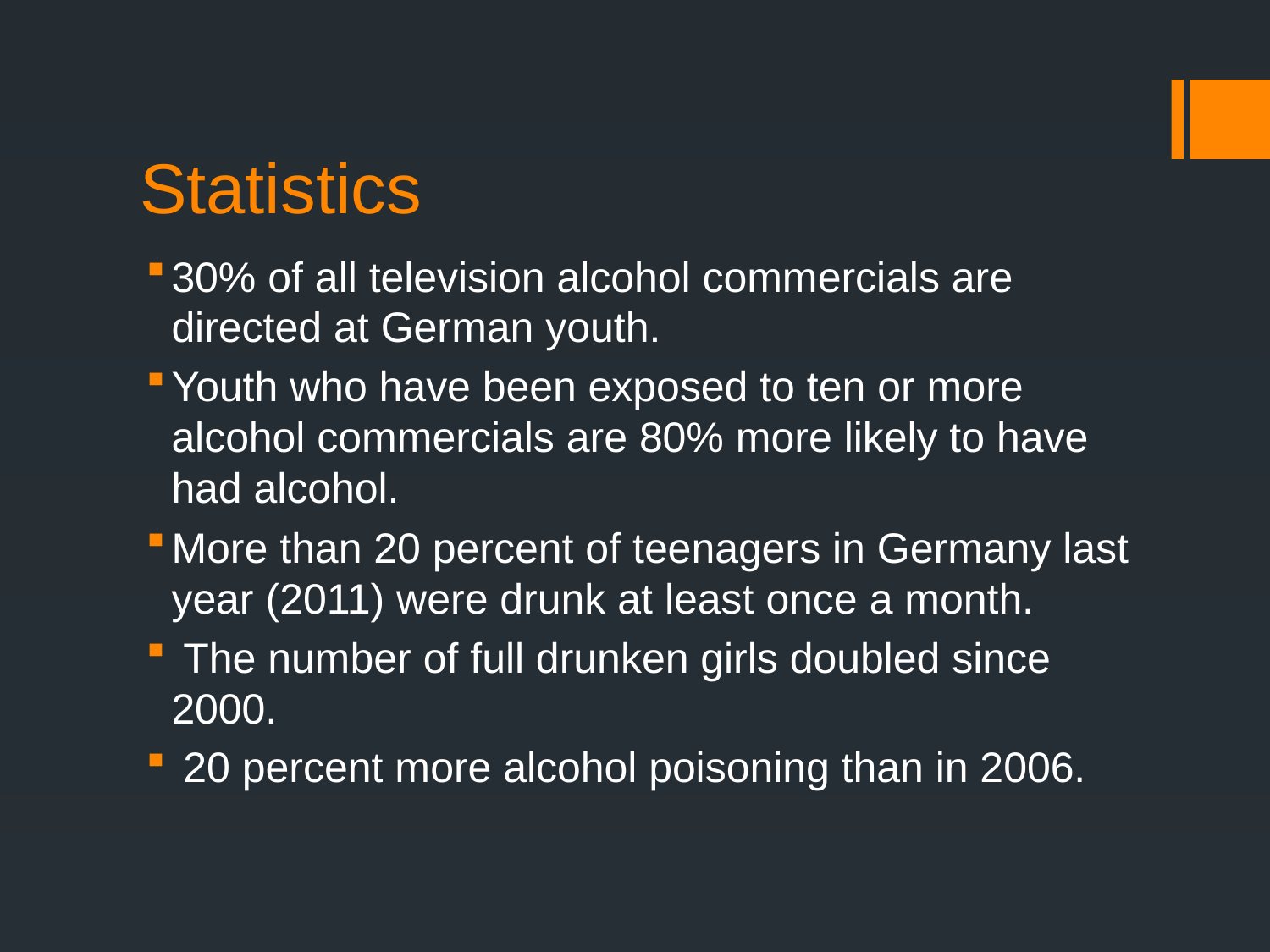

# Statistics
30% of all television alcohol commercials are directed at German youth.
Youth who have been exposed to ten or more alcohol commercials are 80% more likely to have had alcohol.
More than 20 percent of teenagers in Germany last year (2011) were drunk at least once a month.
 The number of full drunken girls doubled since 2000.
 20 percent more alcohol poisoning than in 2006.